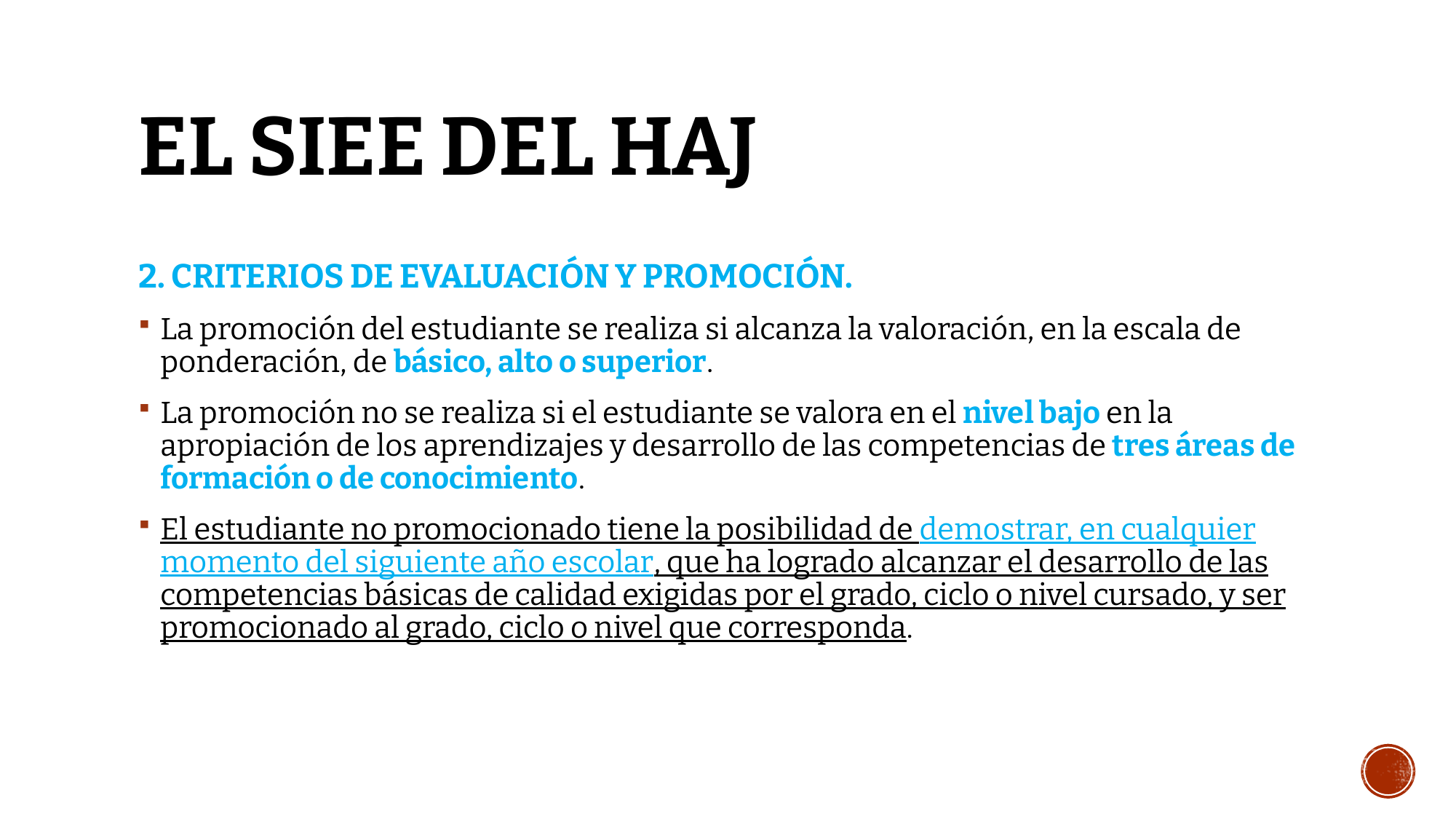

# EL SIEE DEL HAJ
2. CRITERIOS DE EVALUACIÓN Y PROMOCIÓN.
La promoción del estudiante se realiza si alcanza la valoración, en la escala de ponderación, de básico, alto o superior.
La promoción no se realiza si el estudiante se valora en el nivel bajo en la apropiación de los aprendizajes y desarrollo de las competencias de tres áreas de formación o de conocimiento.
El estudiante no promocionado tiene la posibilidad de demostrar, en cualquier momento del siguiente año escolar, que ha logrado alcanzar el desarrollo de las competencias básicas de calidad exigidas por el grado, ciclo o nivel cursado, y ser promocionado al grado, ciclo o nivel que corresponda.